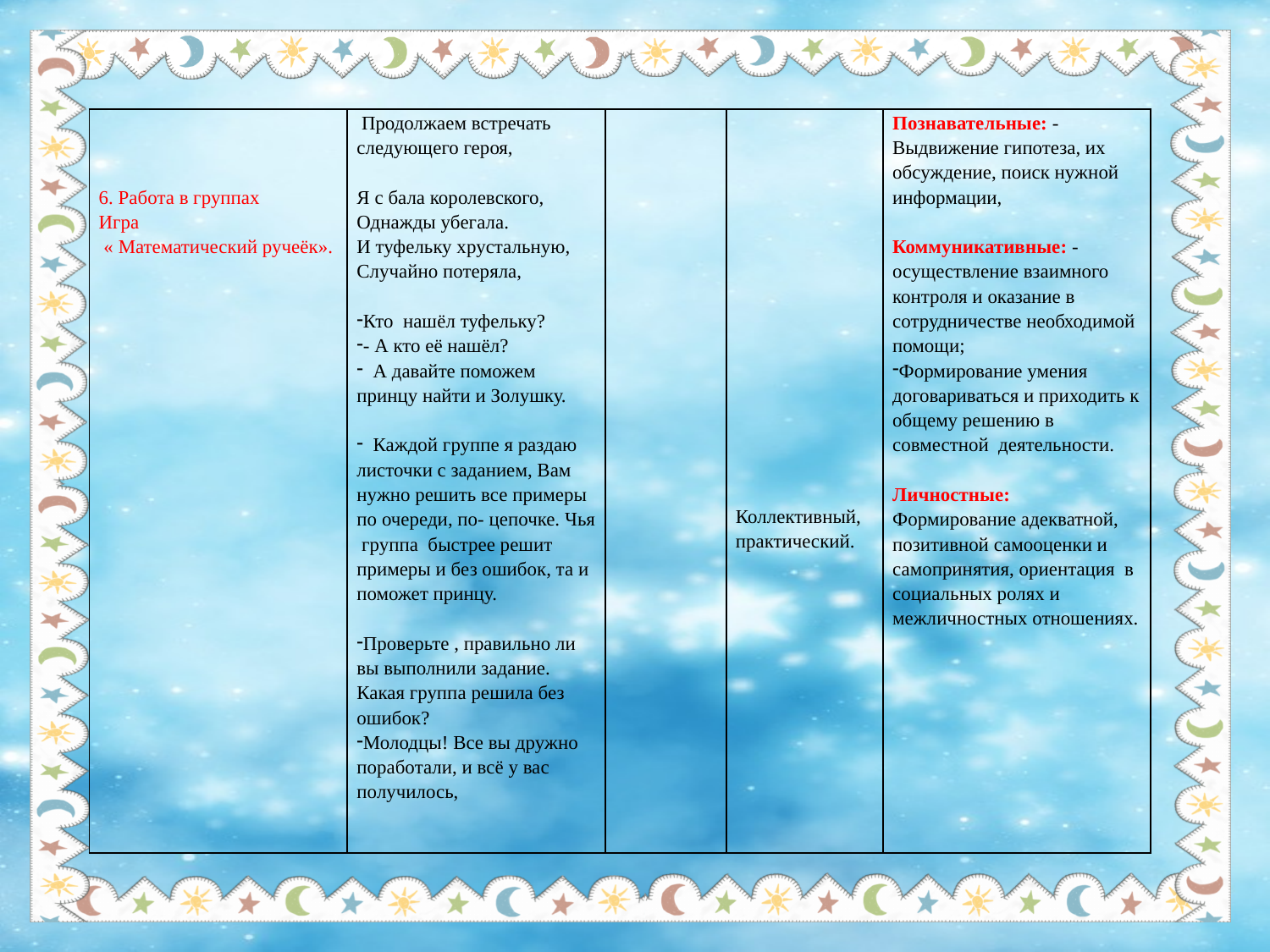

| 6. Работа в группах Игра « Математический ручеёк». | Продолжаем встречать следующего героя, Я с бала королевского, Однажды убегала. И туфельку хрустальную, Случайно потеряла, Кто нашёл туфельку? - А кто её нашёл? А давайте поможем принцу найти и Золушку. Каждой группе я раздаю листочки с заданием, Вам нужно решить все примеры по очереди, по- цепочке. Чья группа быстрее решит примеры и без ошибок, та и поможет принцу. Проверьте , правильно ли вы выполнили задание. Какая группа решила без ошибок? Молодцы! Все вы дружно поработали, и всё у вас получилось, |  | Коллективный, практический. | Познавательные: - Выдвижение гипотеза, их обсуждение, поиск нужной информации, Коммуникативные: - осуществление взаимного контроля и оказание в сотрудничестве необходимой помощи; Формирование умения договариваться и приходить к общему решению в совместной деятельности. Личностные: Формирование адекватной, позитивной самооценки и самопринятия, ориентация в социальных ролях и межличностных отношениях. |
| --- | --- | --- | --- | --- |